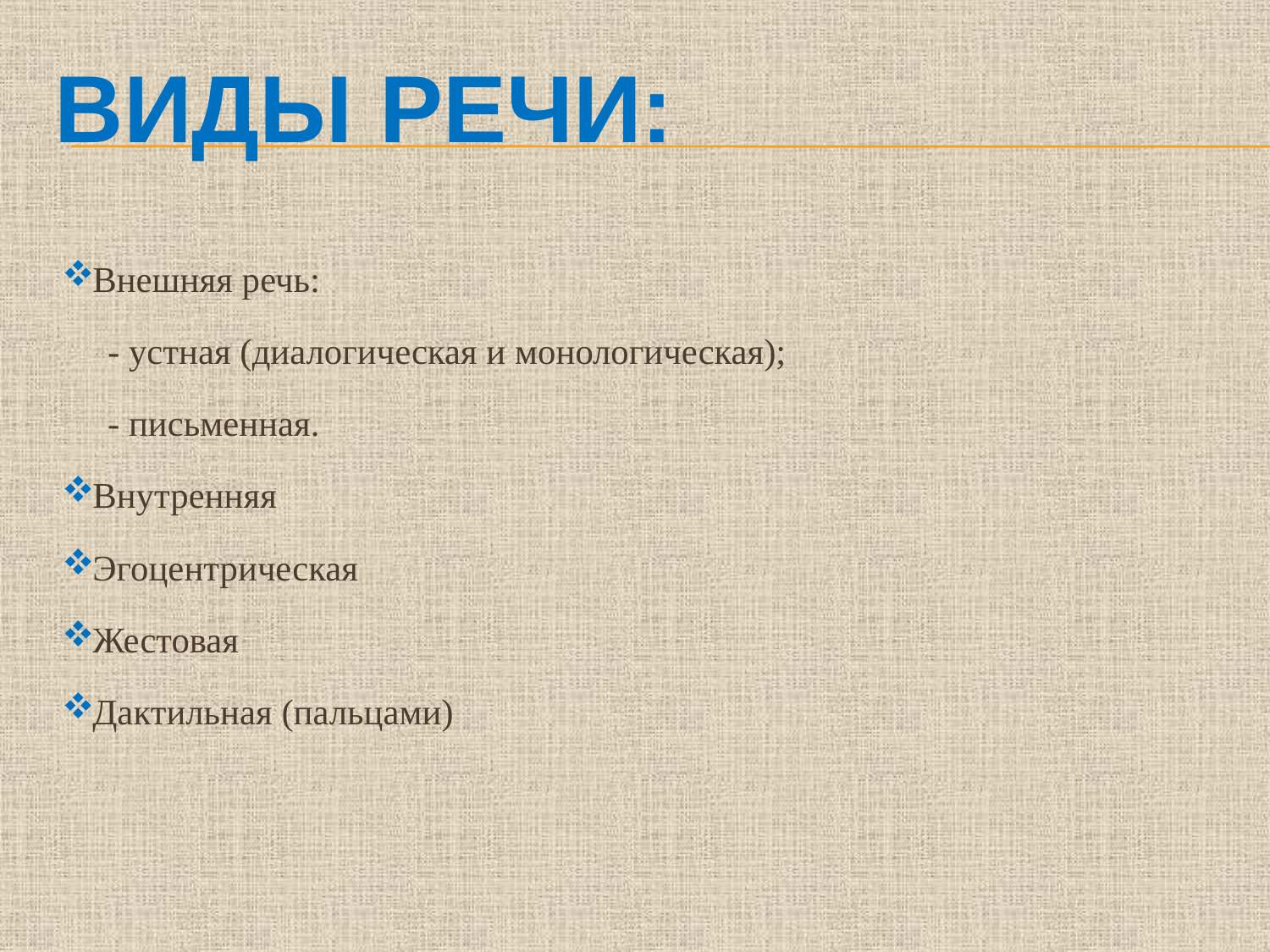

# Виды речи:
Внешняя речь:
     - устная (диалогическая и монологическая);
     - письменная.
Внутренняя
Эгоцентрическая
Жестовая
Дактильная (пальцами)